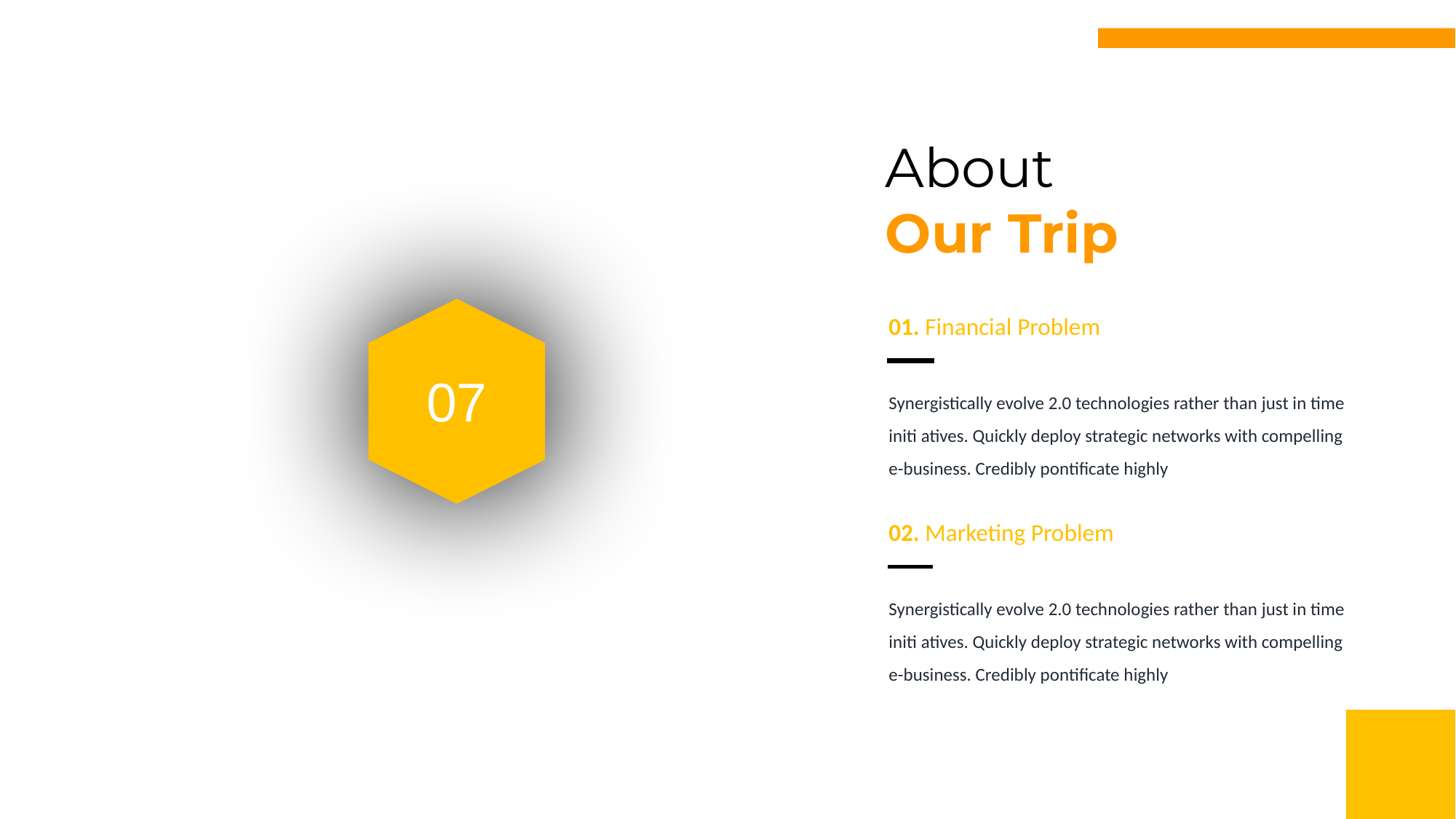

About
Our Trip
01. Financial Problem

07
Synergistically evolve 2.0 technologies rather than just in time initi atives. Quickly deploy strategic networks with compelling  e-business. Credibly pontificate highly

02. Marketing Problem

Synergistically evolve 2.0 technologies rather than just in time initi atives. Quickly deploy strategic networks with compelling  e-business. Credibly pontificate highly